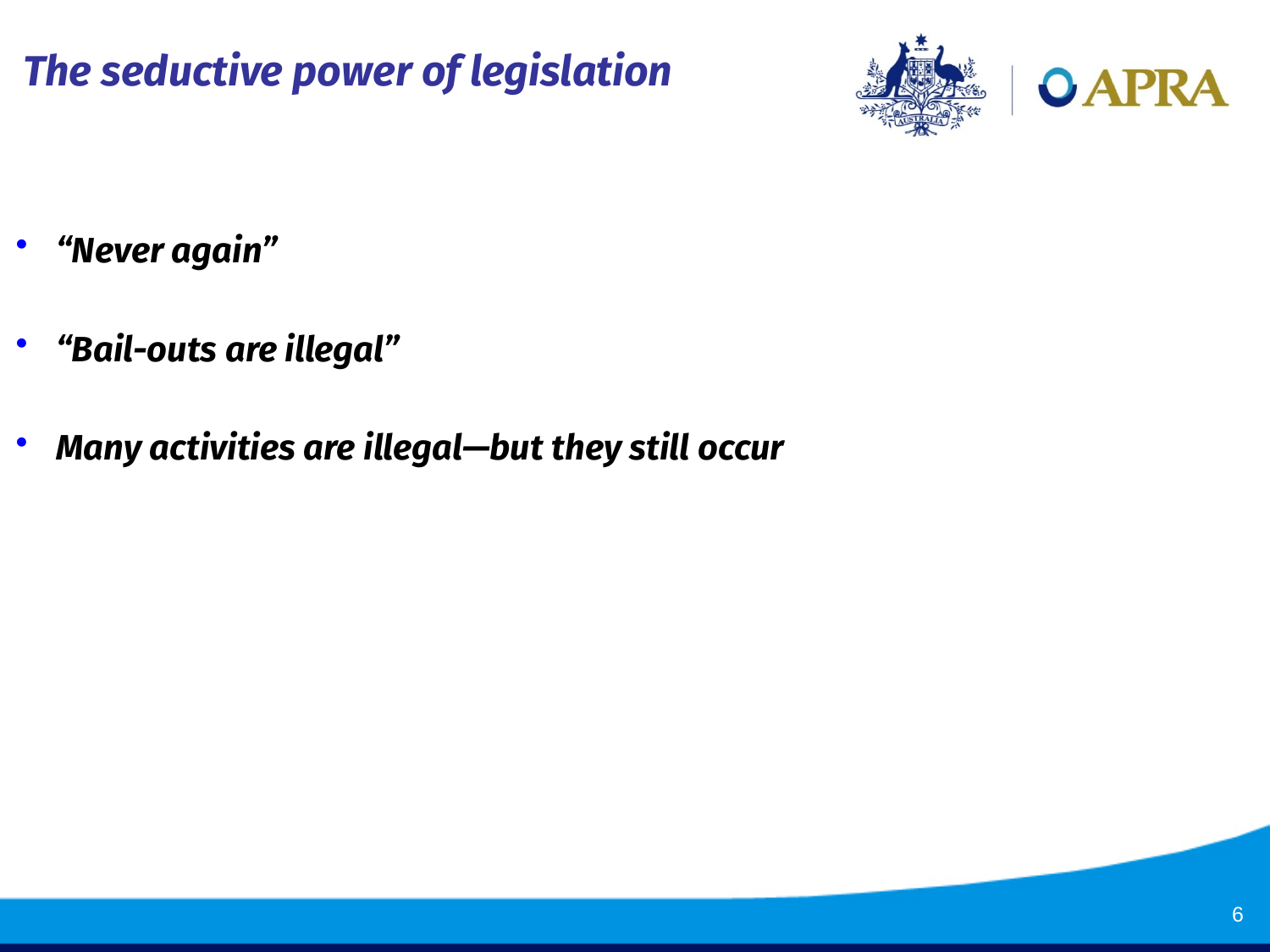

# The seductive power of legislation
“Never again”

“Bail-outs are illegal”

Many activities are illegal—but they still occur
6